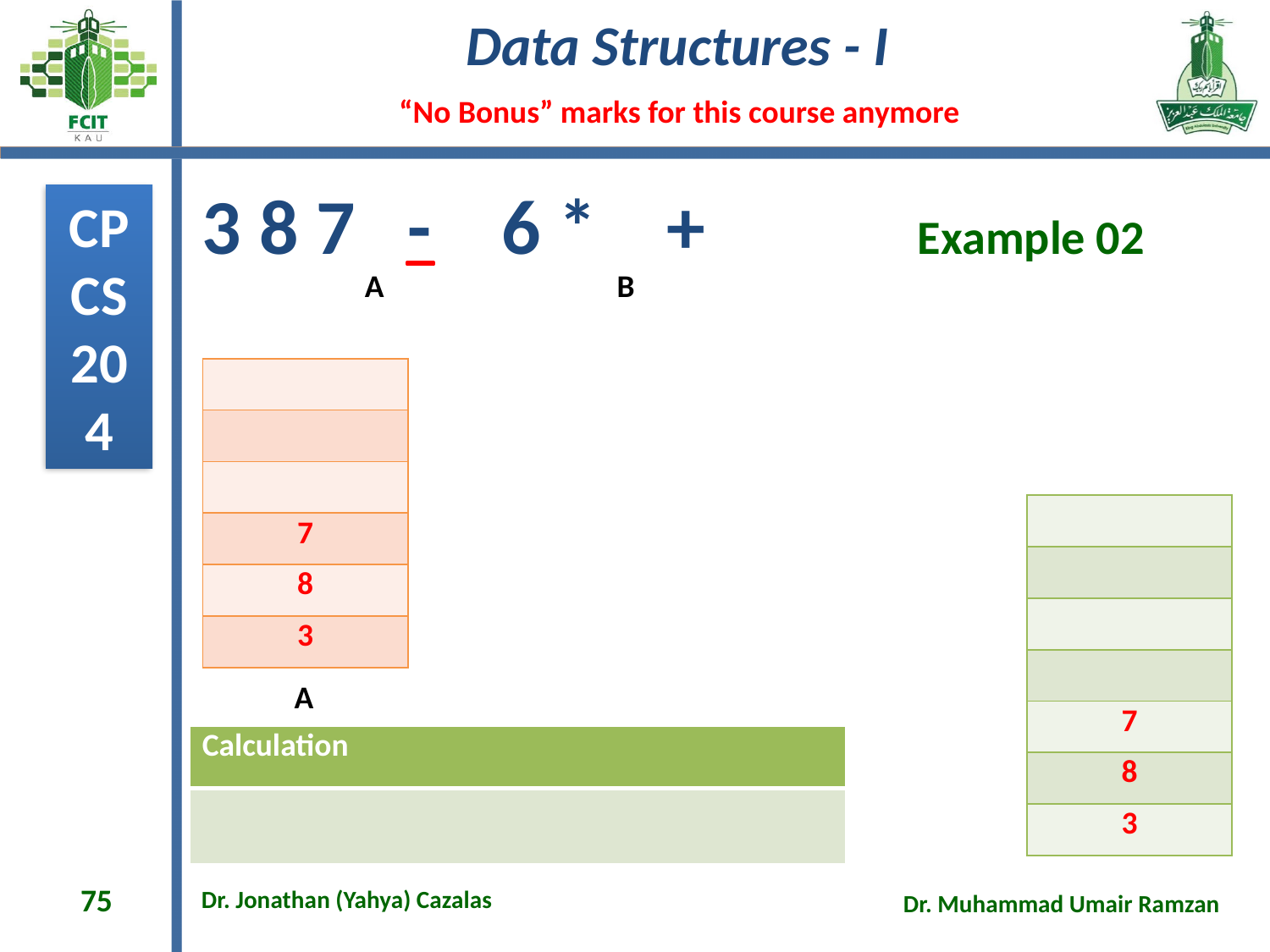

# 3 8 7   -    6 *    +            Example 02
A
B

|  |
| --- |
|  |
|  |
| 7 |
| 8 |
| 3 |
|  |
| --- |
|  |
|  |
|  |
| 7 |
| 8 |
| 3 |
A
| Calculation |
| --- |
|  |
75